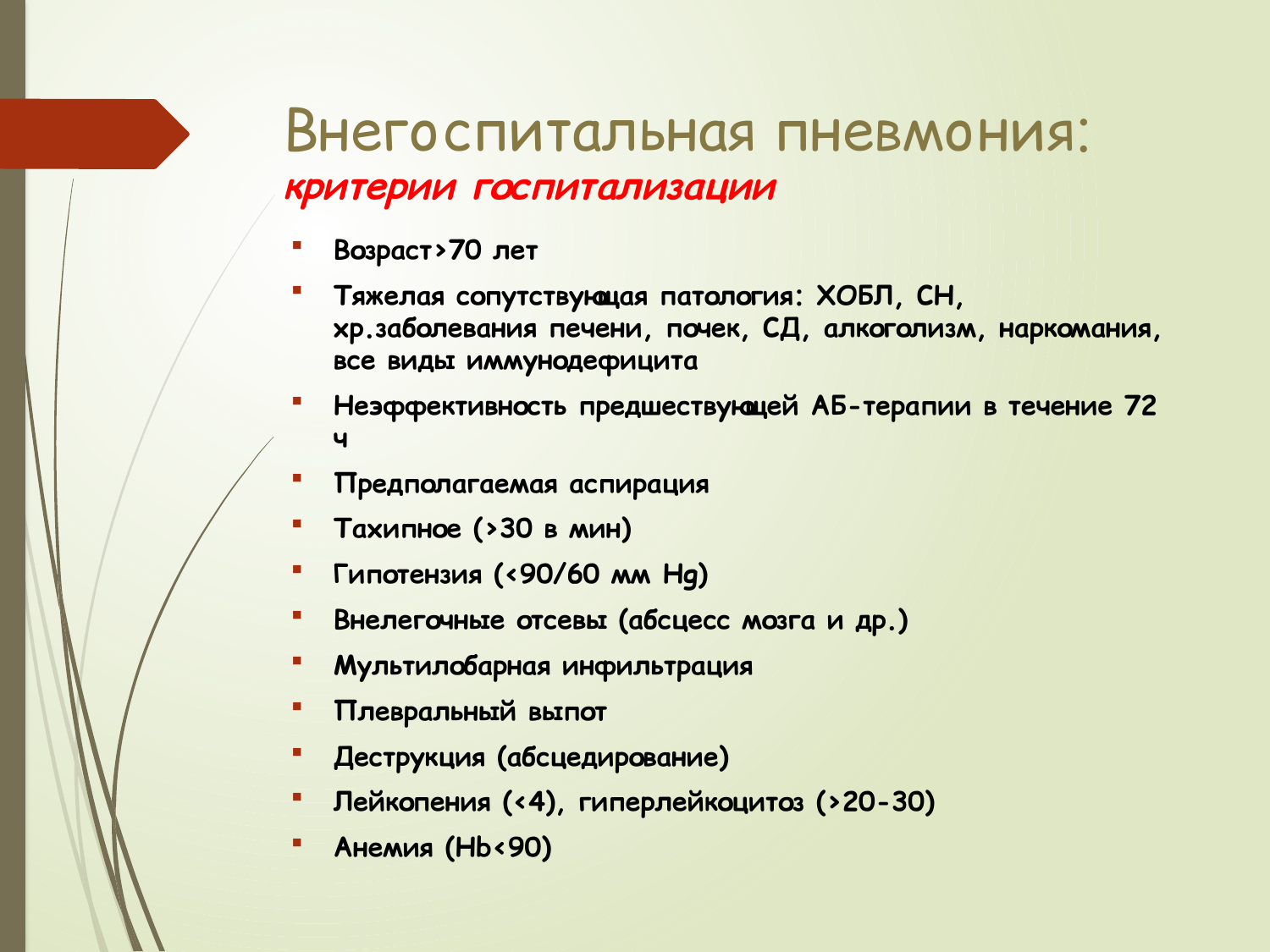

# Внегоспитальная пневмония: критерии госпитализации
Возраст>70 лет
Тяжелая сопутствующая патология: ХОБЛ, СН, хр.заболевания печени, почек, СД, алкоголизм, наркомания, все виды иммунодефицита
Неэффективность предшествующей АБ-терапии в течение 72 ч
Предполагаемая аспирация
Тахипное (>30 в мин)
Гипотензия (<90/60 мм Hg)
Внелегочные отсевы (абсцесс мозга и др.)
Мультилобарная инфильтрация
Плевральный выпот
Деструкция (абсцедирование)
Лейкопения (<4), гиперлейкоцитоз (>20-30)
Анемия (Hb<90)